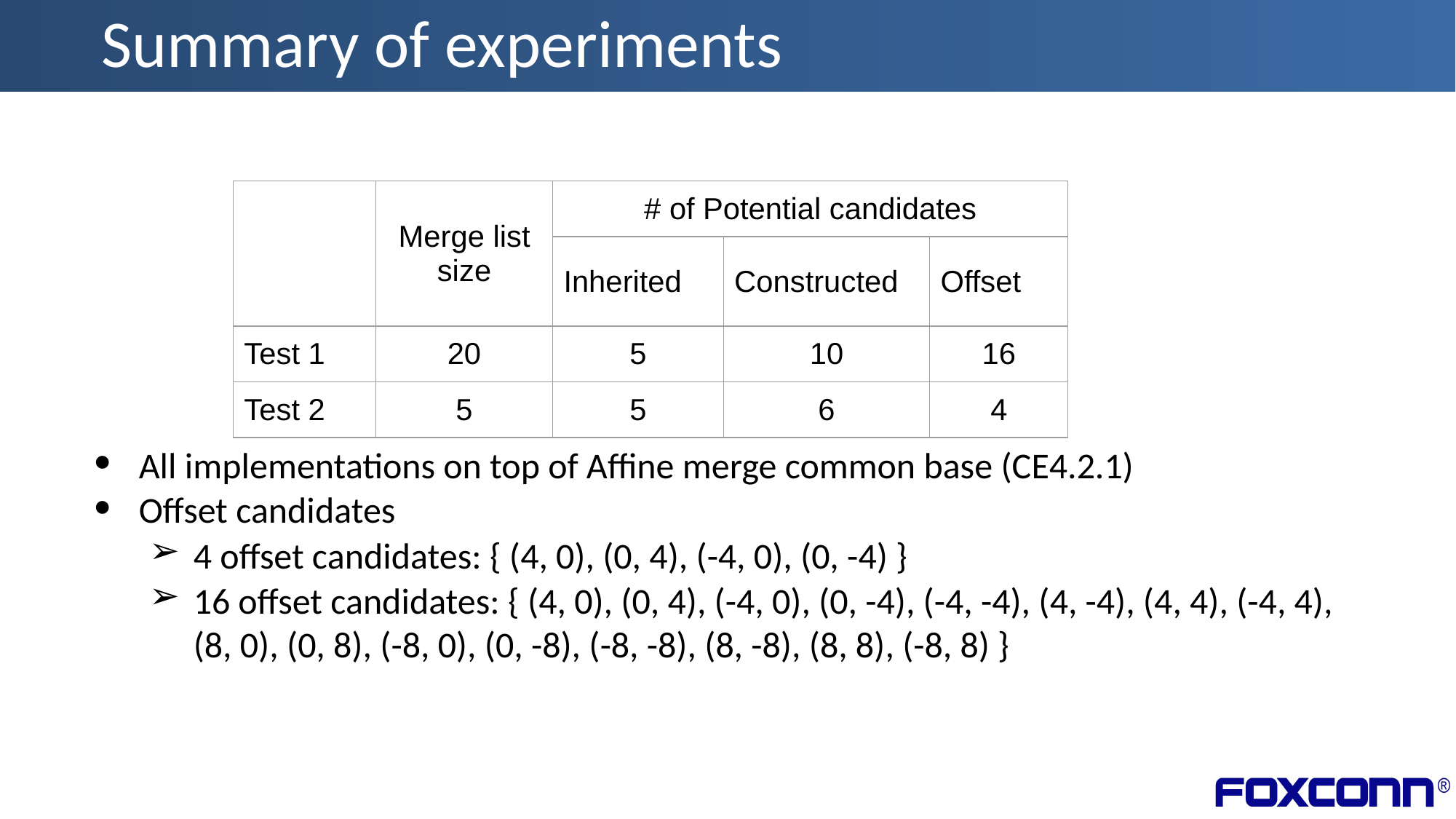

# Summary of experiments
|  | Merge list size | # of Potential candidates |  |  |
| --- | --- | --- | --- | --- |
|  |  | Inherited | Constructed | Offset |
| Test 1 | 20 | 5 | 10 | 16 |
| Test 2 | 5 | 5 | 6 | 4 |
All implementations on top of Affine merge common base (CE4.2.1)
Offset candidates
4 offset candidates: { (4, 0), (0, 4), (-4, 0), (0, -4) }
16 offset candidates: { (4, 0), (0, 4), (-4, 0), (0, -4), (-4, -4), (4, -4), (4, 4), (-4, 4), (8, 0), (0, 8), (-8, 0), (0, -8), (-8, -8), (8, -8), (8, 8), (-8, 8) }